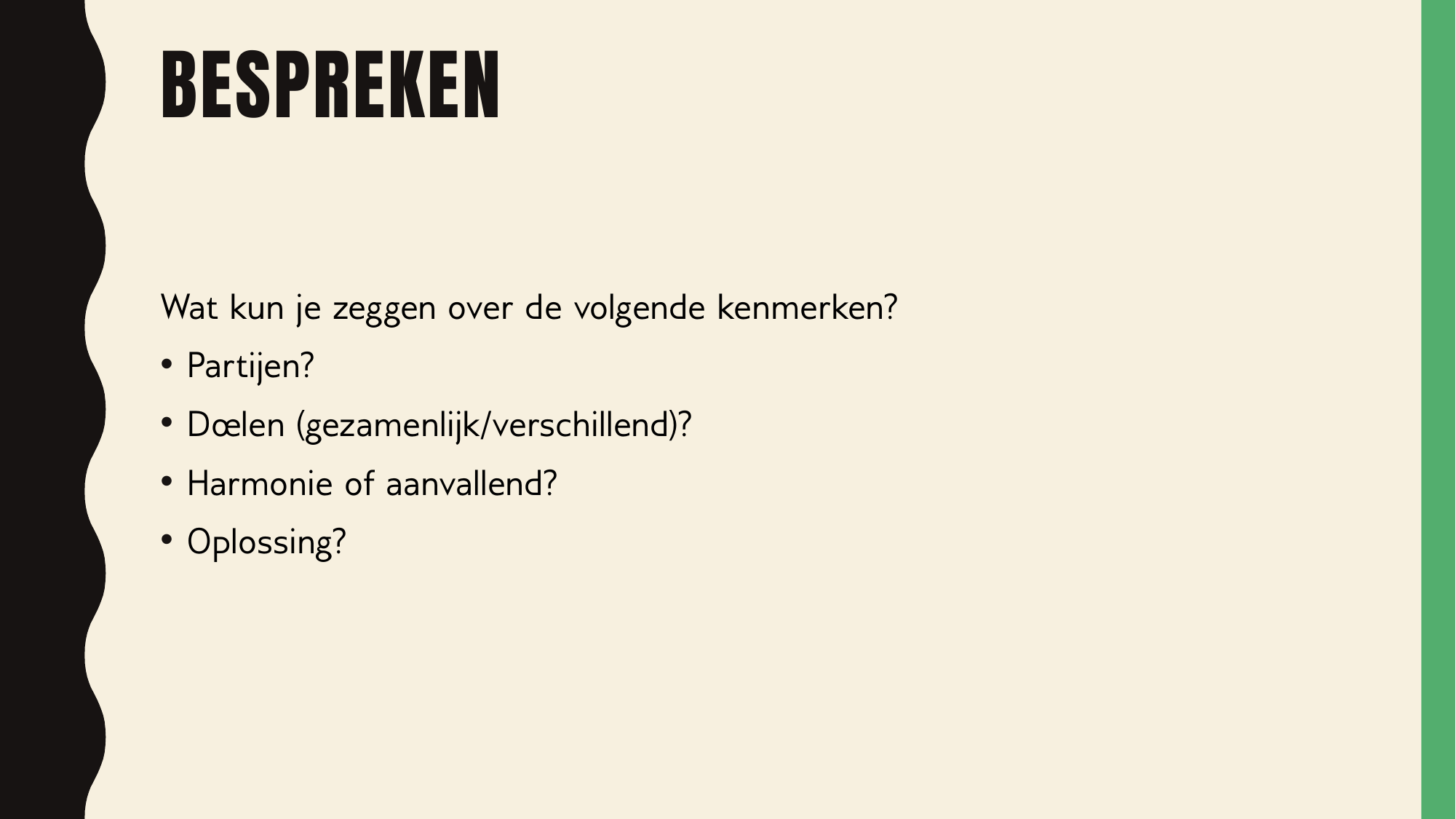

# bespreken
Wat kun je zeggen over de volgende kenmerken?
Partijen?
Doelen (gezamenlijk/verschillend)?
Harmonie of aanvallend?
Oplossing?